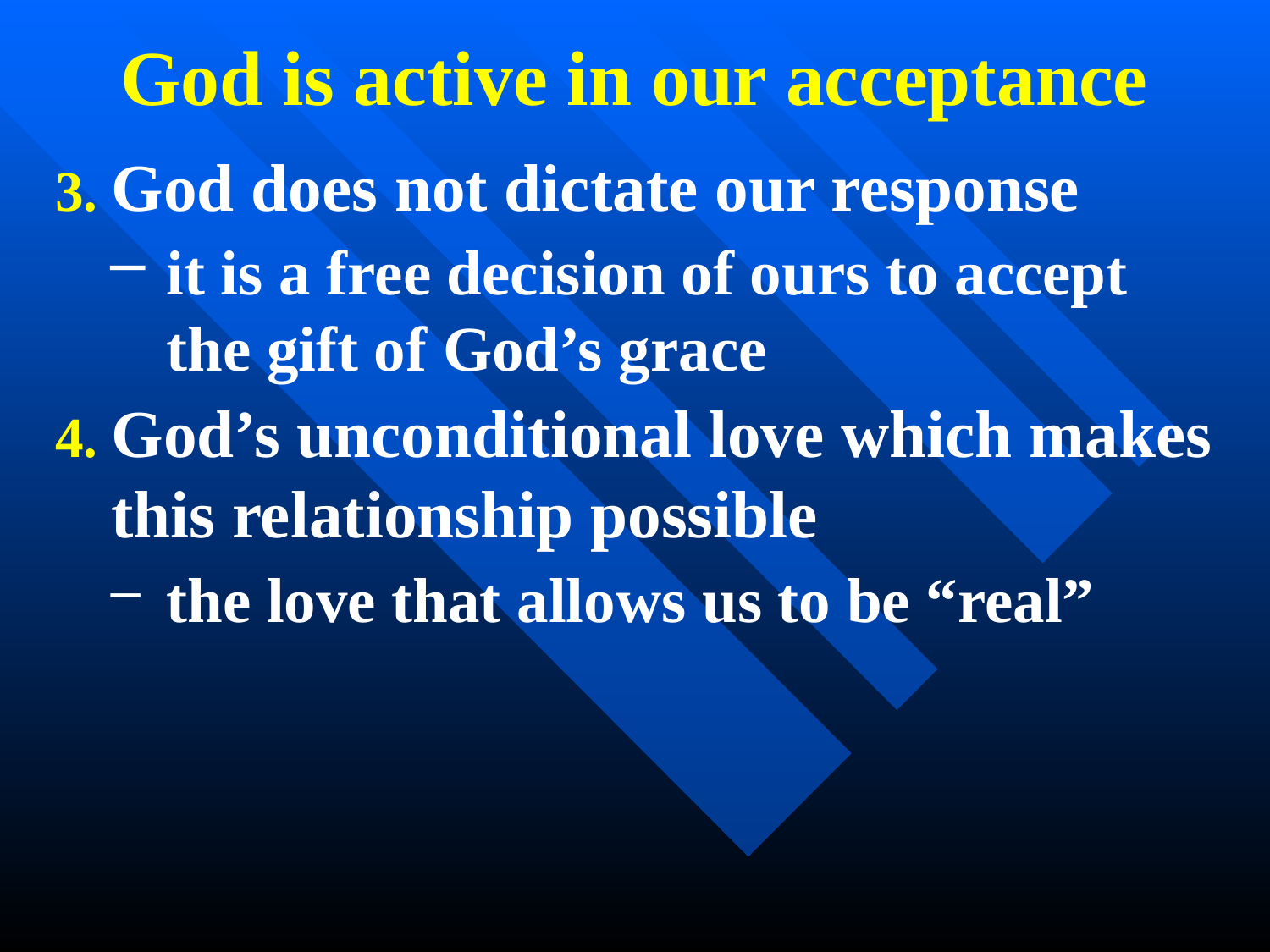

# God is active in our acceptance
God does not dictate our response
it is a free decision of ours to accept the gift of God’s grace
God’s unconditional love which makes this relationship possible
the love that allows us to be “real”